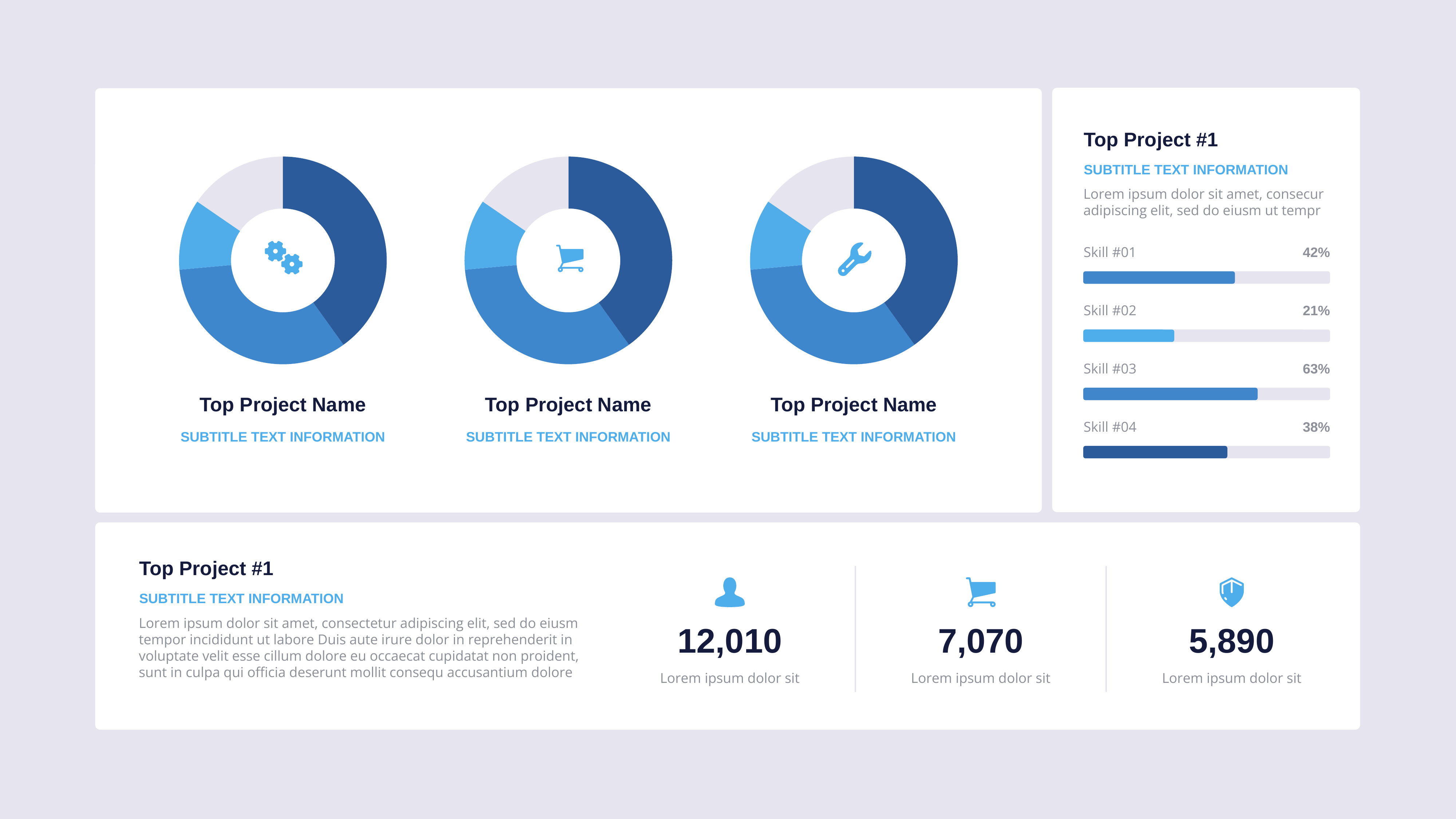

Top Project #1

### Chart

| Category | Category |
|---|---|
| April | 91.0 |
| May | 76.0 |
| June | 25.0 |
| July | 35.0 |

### Chart

| Category | Category |
|---|---|
| April | 91.0 |
| May | 76.0 |
| June | 25.0 |
| July | 35.0 |

### Chart

| Category | Category |
|---|---|
| April | 91.0 |
| May | 76.0 |
| June | 25.0 |
| July | 35.0 |
Subtitle text information
Lorem ipsum dolor sit amet, consecur adipiscing elit, sed do eiusm ut tempr
Skill #01
42%

Skill #02
21%

Skill #03
63%

Top Project Name
Top Project Name
Top Project Name
Skill #04
38%
Subtitle text information
Subtitle text information
Subtitle text information

Top Project #1

Subtitle text information
Lorem ipsum dolor sit amet, consectetur adipiscing elit, sed do eiusm tempor incididunt ut labore Duis aute irure dolor in reprehenderit in voluptate velit esse cillum dolore eu occaecat cupidatat non proident, sunt in culpa qui officia deserunt mollit consequ accusantium dolore
12,010
7,070
5,890
Lorem ipsum dolor sit
Lorem ipsum dolor sit
Lorem ipsum dolor sit